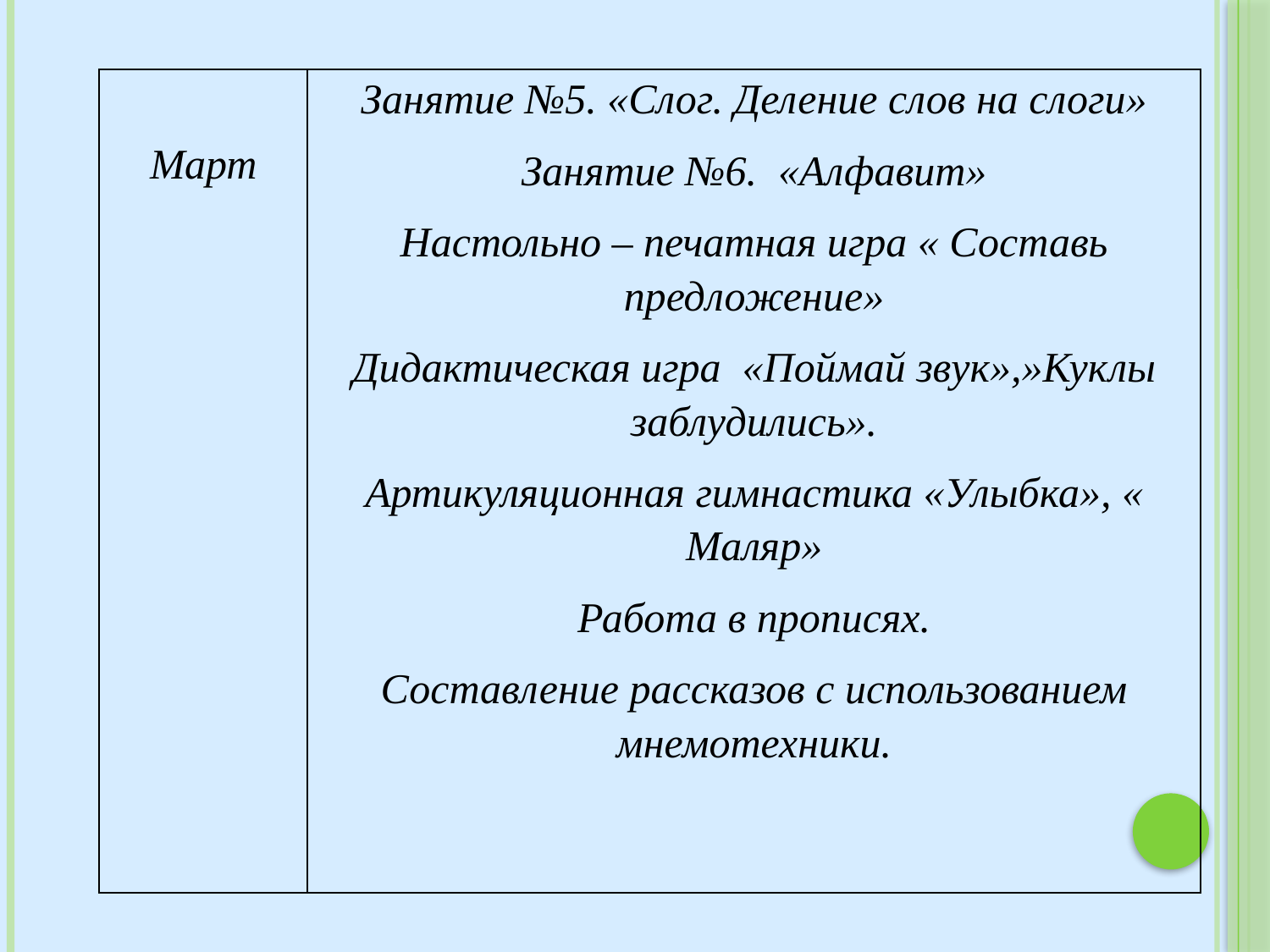

| Март | Занятие №5. «Слог. Деление слов на слоги» Занятие №6. «Алфавит» Настольно – печатная игра « Составь предложение» Дидактическая игра «Поймай звук»,»Куклы заблудились». Артикуляционная гимнастика «Улыбка», « Маляр» Работа в прописях. Составление рассказов с использованием мнемотехники. |
| --- | --- |